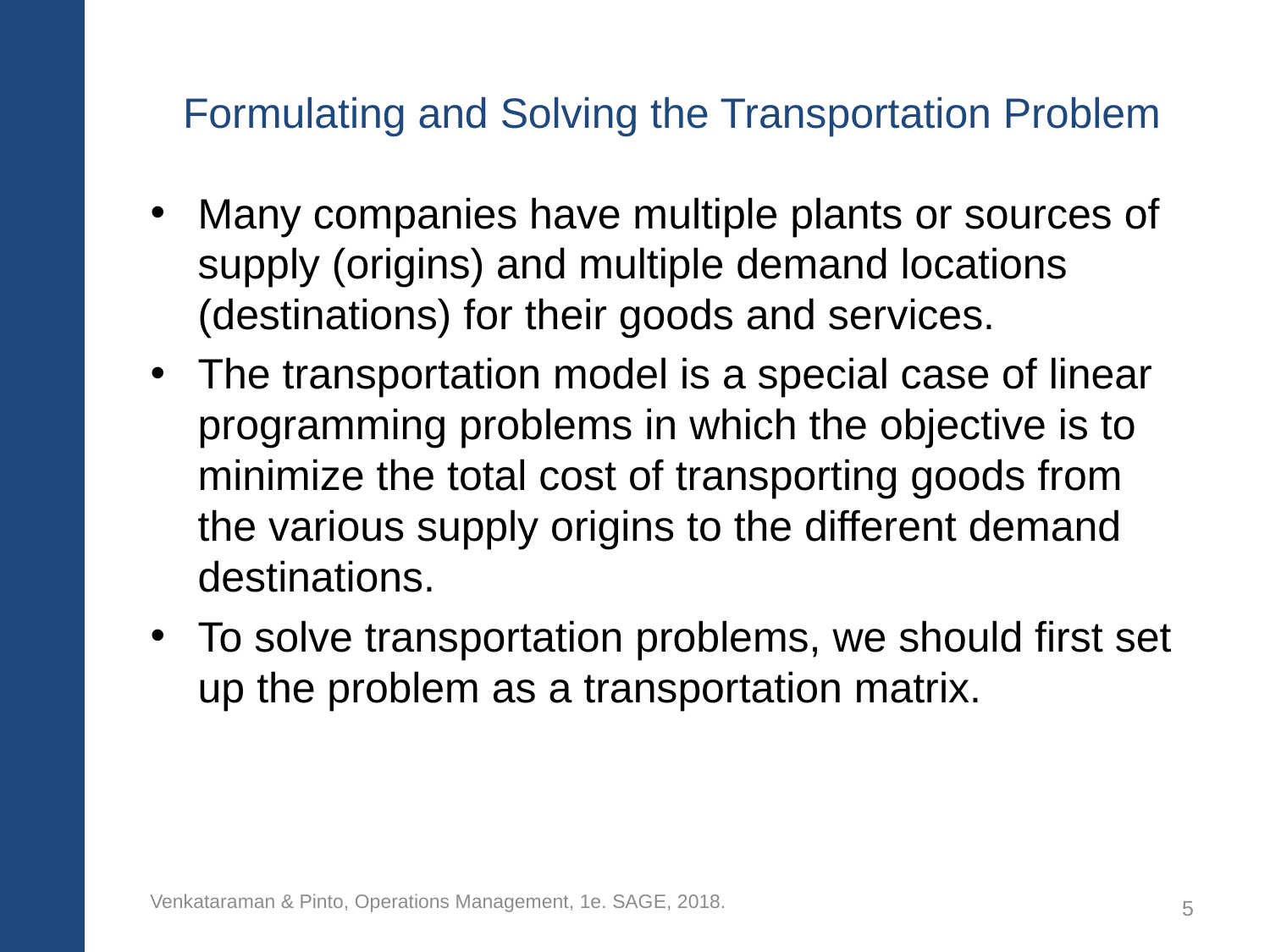

# Formulating and Solving the Transportation Problem
Many companies have multiple plants or sources of supply (origins) and multiple demand locations (destinations) for their goods and services.
The transportation model is a special case of linear programming problems in which the objective is to minimize the total cost of transporting goods from the various supply origins to the different demand destinations.
To solve transportation problems, we should first set up the problem as a transportation matrix.
Venkataraman & Pinto, Operations Management, 1e. SAGE, 2018.
5